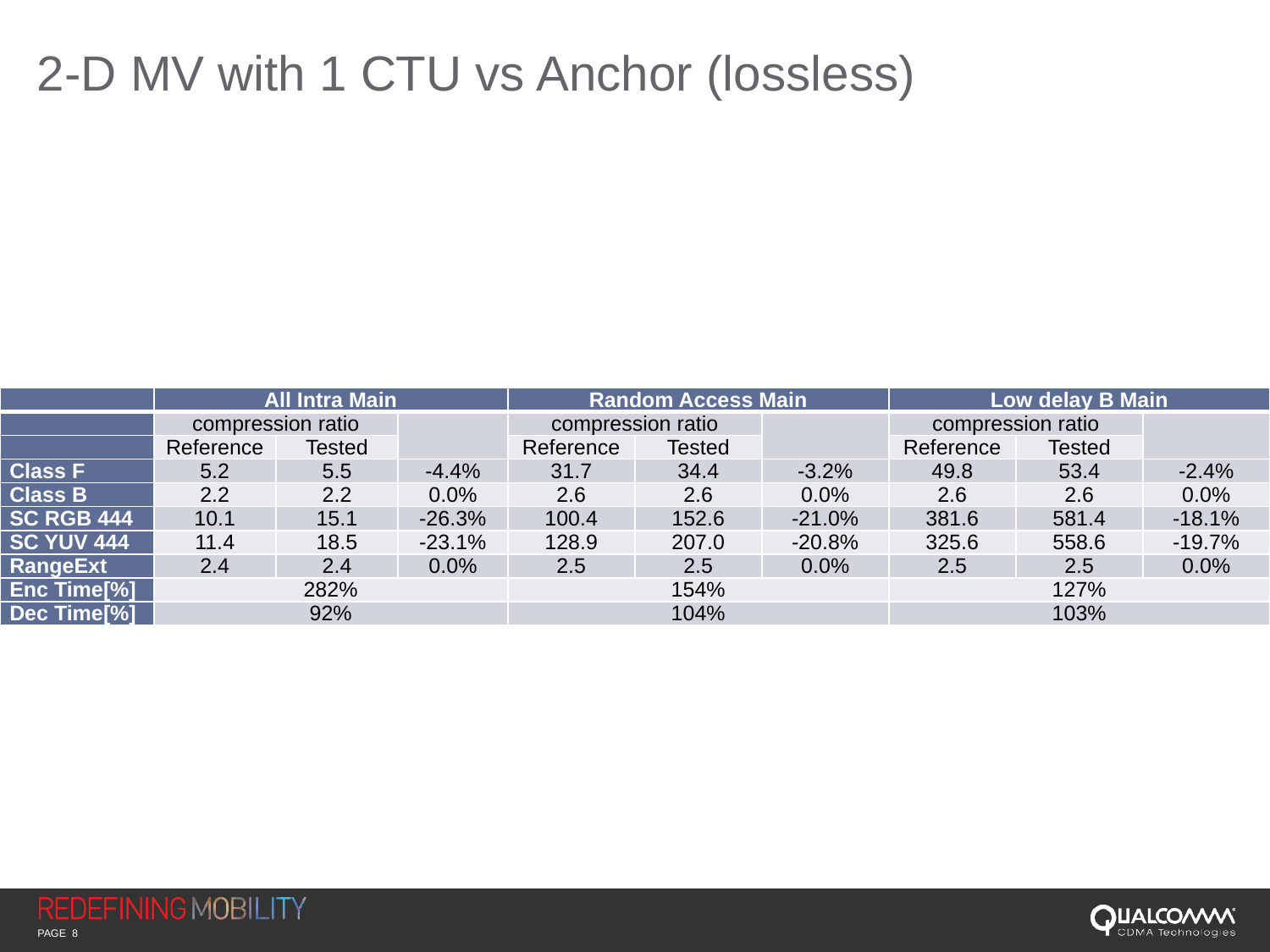

# 2-D MV with 1 CTU vs Anchor (lossless)
|  | All Intra Main |  |  | Random Access Main |  |  | Low delay B Main |  |  |
| --- | --- | --- | --- | --- | --- | --- | --- | --- | --- |
|  | compression ratio |  |  | compression ratio |  |  | compression ratio |  |  |
|  | Reference | Tested |  | Reference | Tested |  | Reference | Tested |  |
| Class F | 5.2 | 5.5 | -4.4% | 31.7 | 34.4 | -3.2% | 49.8 | 53.4 | -2.4% |
| Class B | 2.2 | 2.2 | 0.0% | 2.6 | 2.6 | 0.0% | 2.6 | 2.6 | 0.0% |
| SC RGB 444 | 10.1 | 15.1 | -26.3% | 100.4 | 152.6 | -21.0% | 381.6 | 581.4 | -18.1% |
| SC YUV 444 | 11.4 | 18.5 | -23.1% | 128.9 | 207.0 | -20.8% | 325.6 | 558.6 | -19.7% |
| RangeExt | 2.4 | 2.4 | 0.0% | 2.5 | 2.5 | 0.0% | 2.5 | 2.5 | 0.0% |
| Enc Time[%] | 282% |  |  | 154% |  |  | 127% |  |  |
| Dec Time[%] | 92% |  |  | 104% |  |  | 103% |  |  |